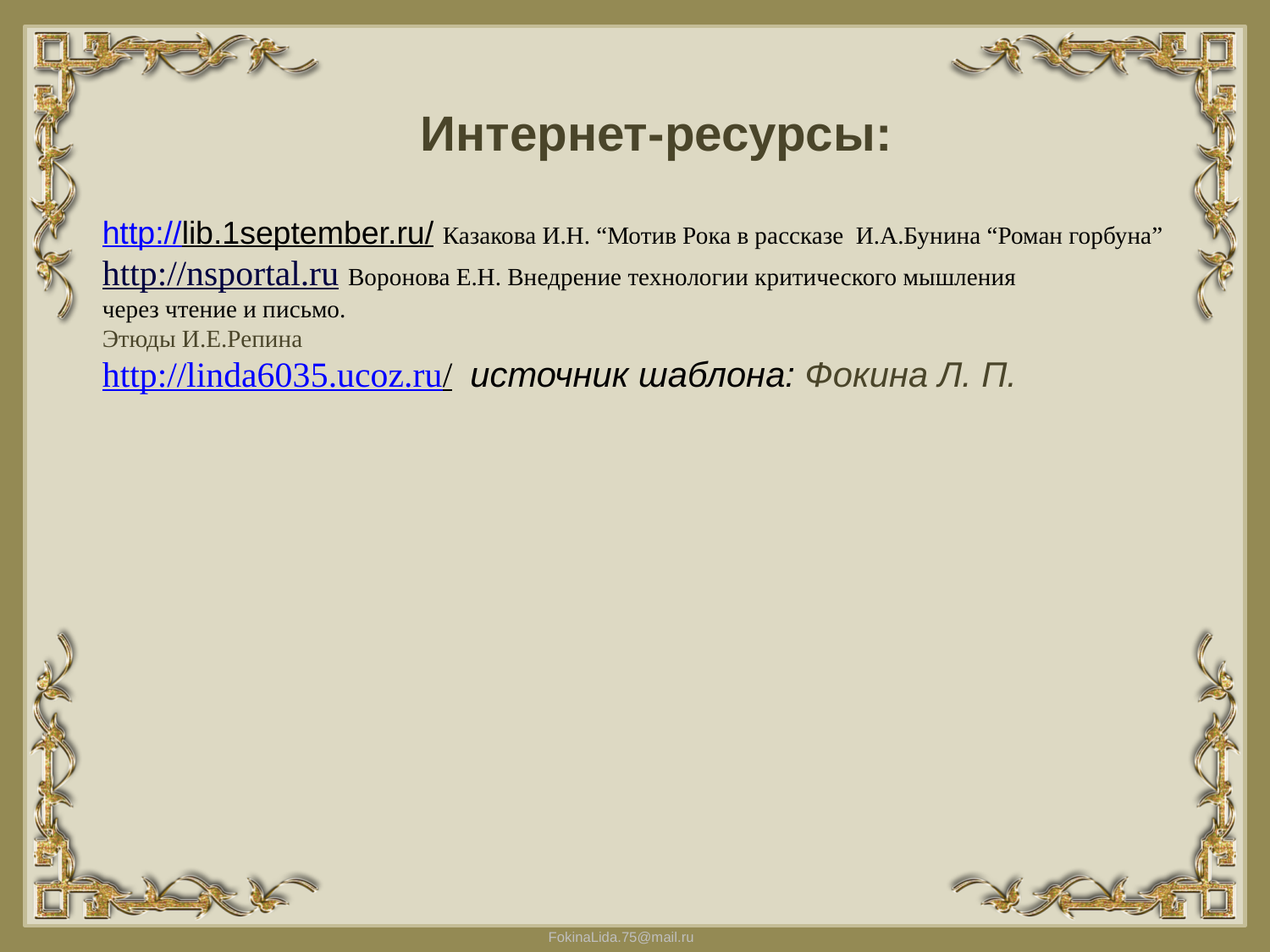

Интернет-ресурсы:
http://lib.1september.ru/ Казакова И.Н. “Мотив Рока в рассказе  И.А.Бунина “Роман горбуна”
http://nsportal.ru Воронова Е.Н. Внедрение технологии критического мышления
через чтение и письмо.
Этюды И.Е.Репина
http://linda6035.ucoz.ru/  источник шаблона: Фокина Л. П.